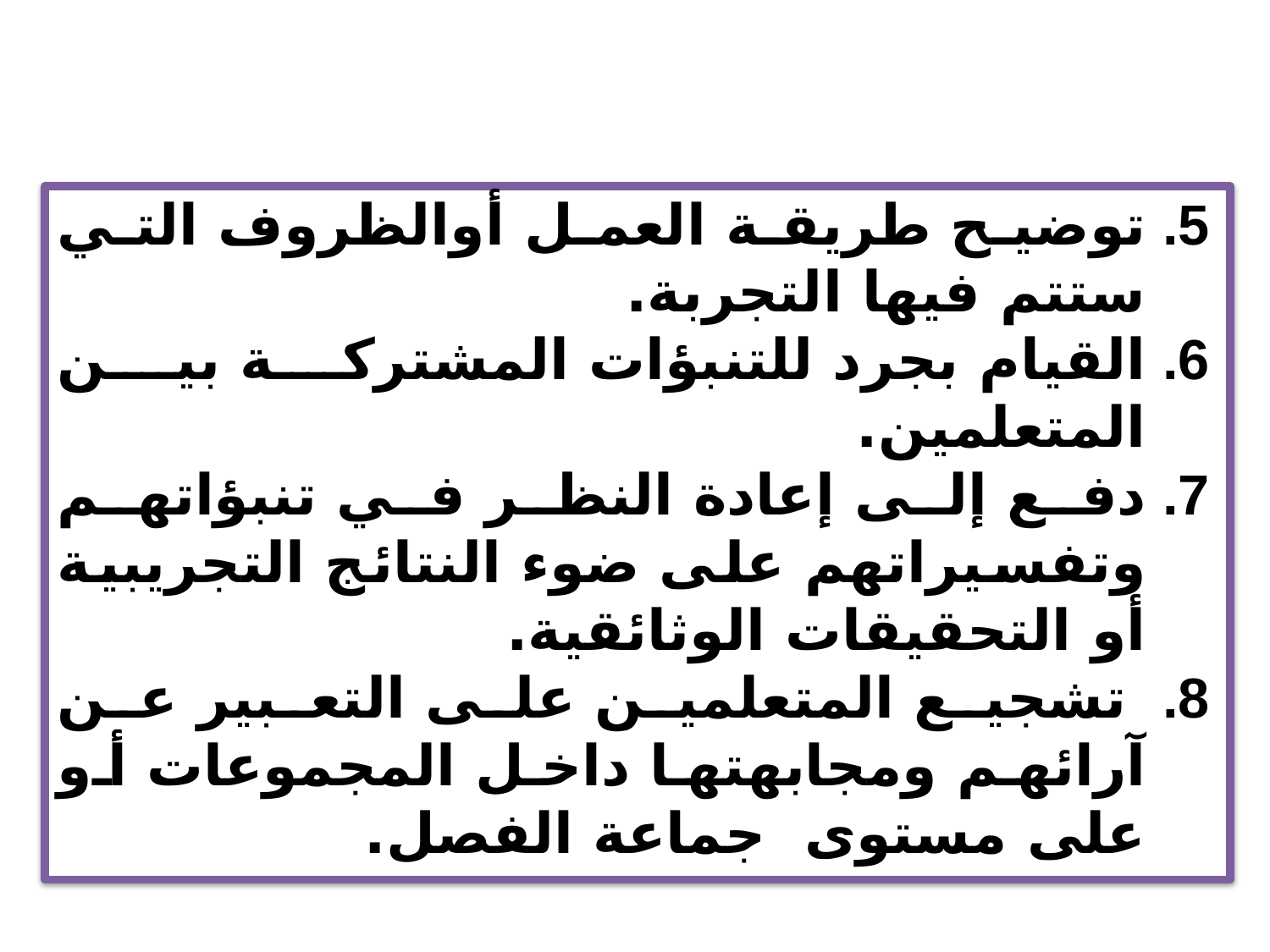

توضيح طريقة العمل أوالظروف التي ستتم فيها التجربة.
القيام بجرد للتنبؤات المشتركة بين المتعلمين.
دفع إلى إعادة النظر في تنبؤاتهم وتفسيراتهم على ضوء النتائج التجريبية أو التحقيقات الوثائقية.
 تشجيع المتعلمين على التعبير عن آرائهم ومجابهتها داخل المجموعات أو على مستوى  جماعة الفصل.